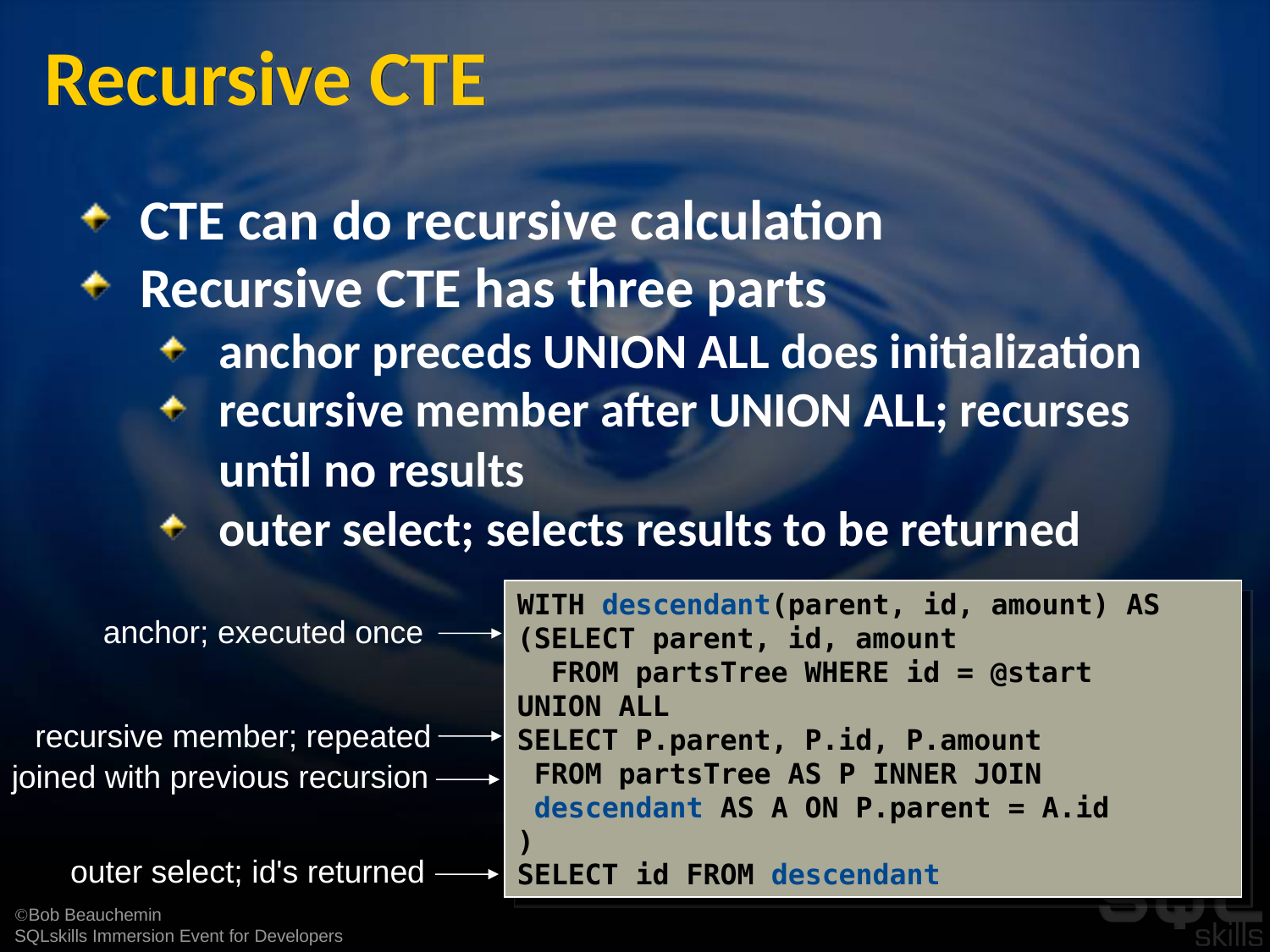

# Recursive CTE
CTE can do recursive calculation
Recursive CTE has three parts
anchor preceds UNION ALL does initialization
recursive member after UNION ALL; recurses until no results
outer select; selects results to be returned
WITH descendant(parent, id, amount) AS
(SELECT parent, id, amount
  FROM partsTree WHERE id = @start
UNION ALL
SELECT P.parent, P.id, P.amount
 FROM partsTree AS P INNER JOIN
 descendant AS A ON P.parent = A.id
)
SELECT id FROM descendant
anchor; executed once

recursive member; repeated

joined with previous recursion

outer select; id's returned